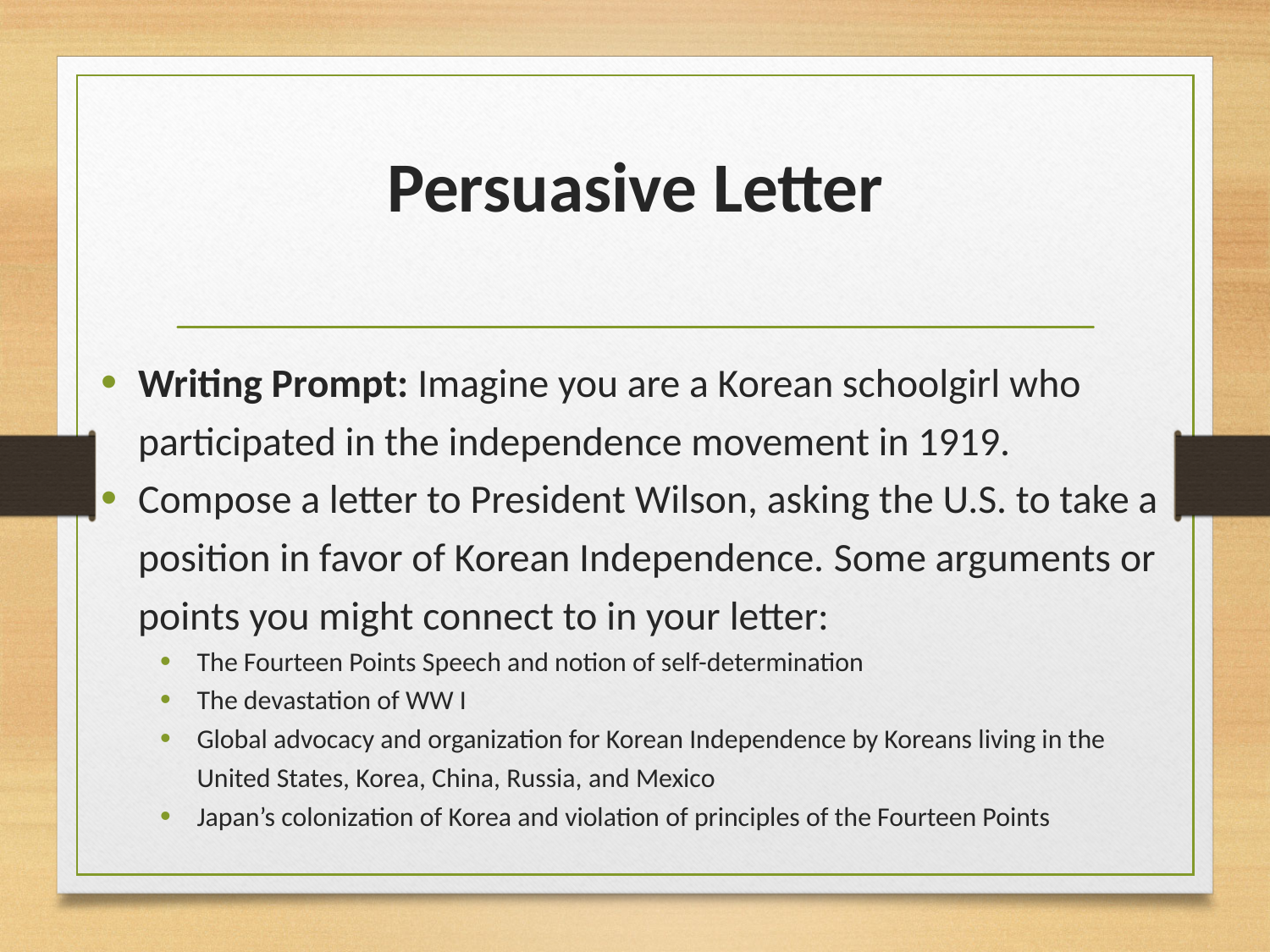

# Persuasive Letter
Writing Prompt: Imagine you are a Korean schoolgirl who participated in the independence movement in 1919.
Compose a letter to President Wilson, asking the U.S. to take a position in favor of Korean Independence. Some arguments or points you might connect to in your letter:
The Fourteen Points Speech and notion of self-determination
The devastation of WW I
Global advocacy and organization for Korean Independence by Koreans living in the United States, Korea, China, Russia, and Mexico
Japan’s colonization of Korea and violation of principles of the Fourteen Points